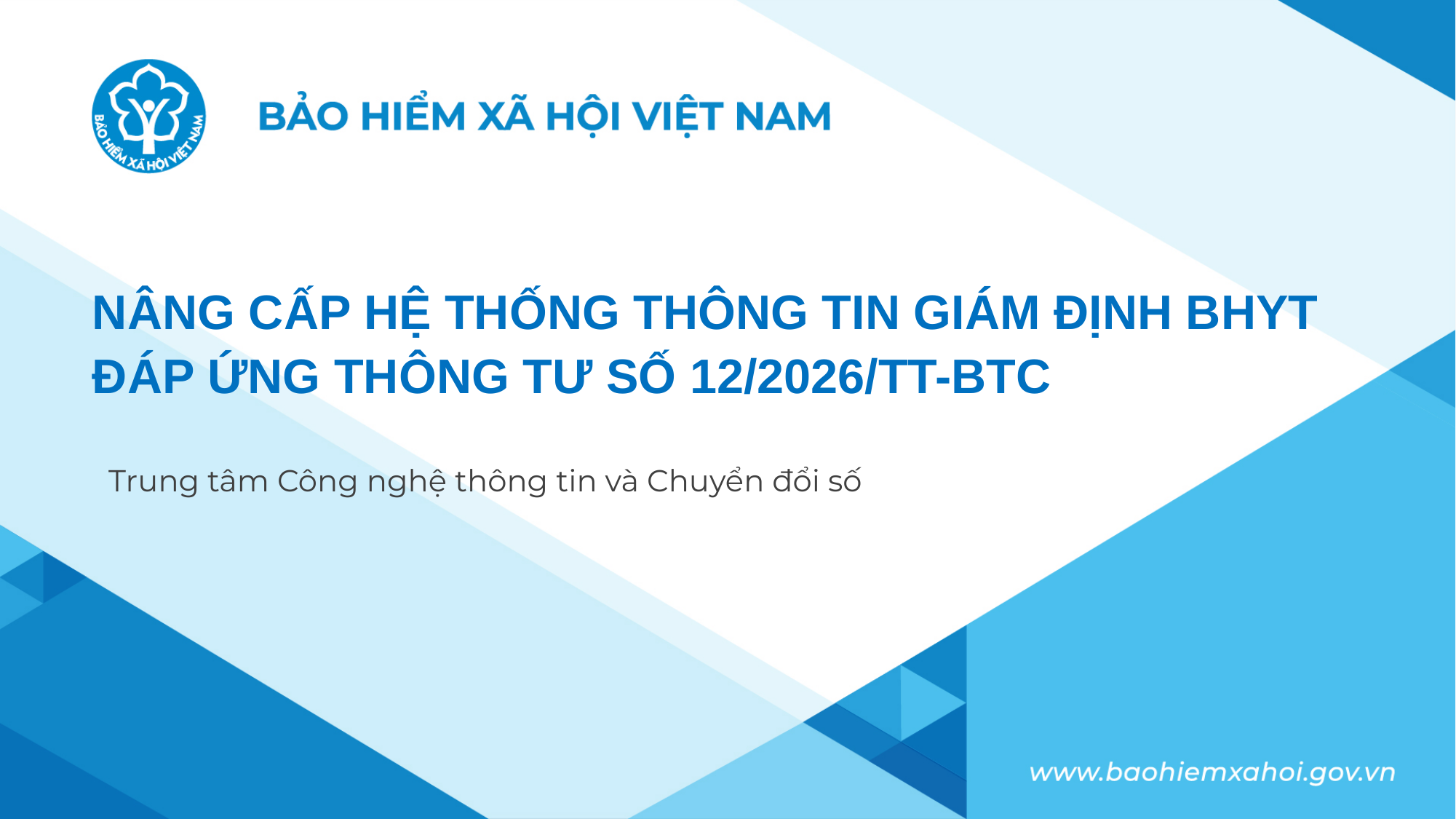

# NÂNG CẤP HỆ THỐNG THÔNG TIN GIÁM ĐỊNH BHYT ĐÁP ỨNG THÔNG TƯ SỐ 12/2026/TT-BTC
Trung tâm Công nghệ thông tin và Chuyển đổi số